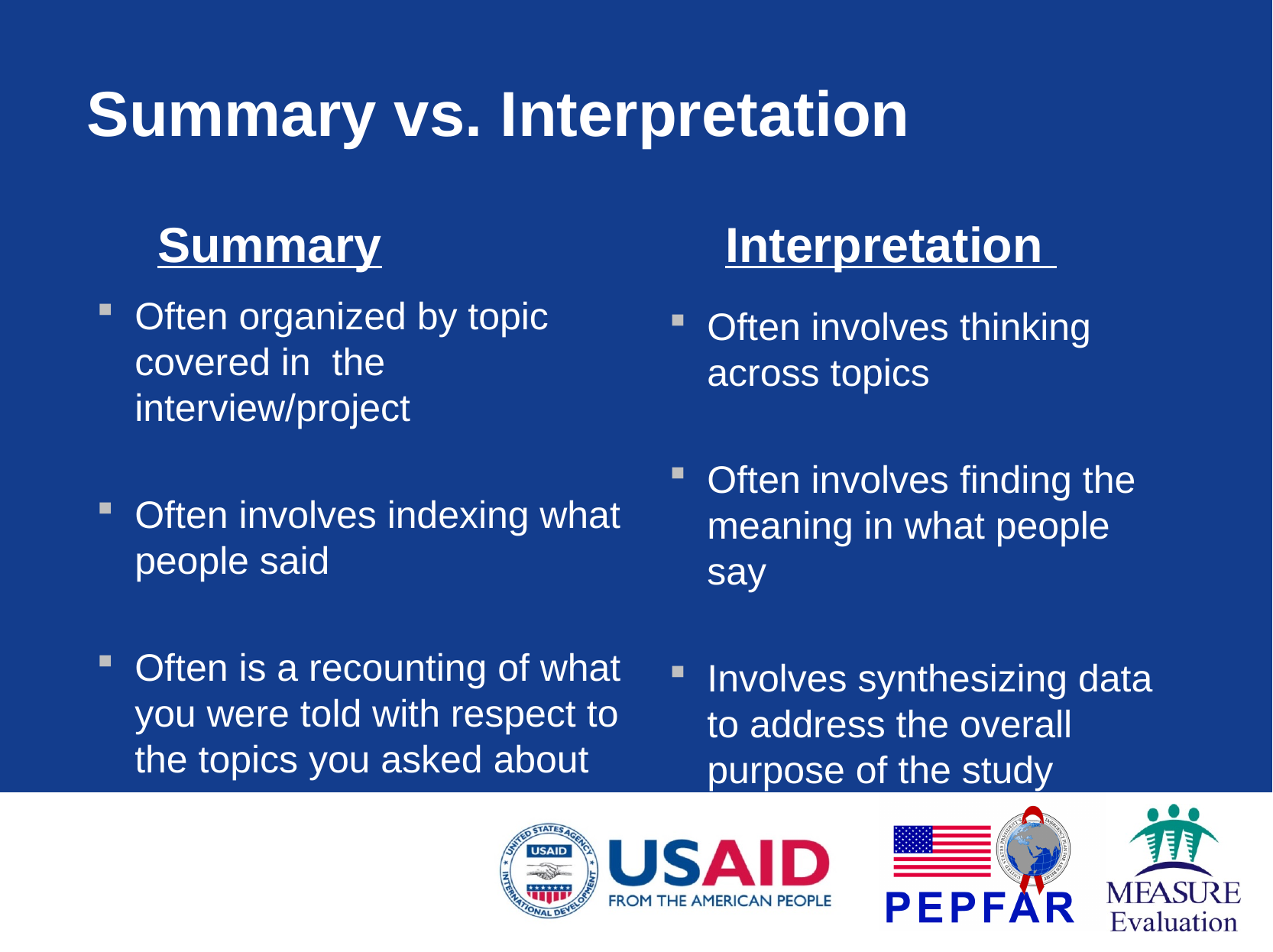

# Summary vs. Interpretation
Summary
Interpretation
Often organized by topic covered in  the interview/project

Often involves indexing what people said

Often is a recounting of what you were told with respect to the topics you asked about

Often involves thinking across topics

Often involves finding the meaning in what people say

Involves synthesizing data to address the overall purpose of the study